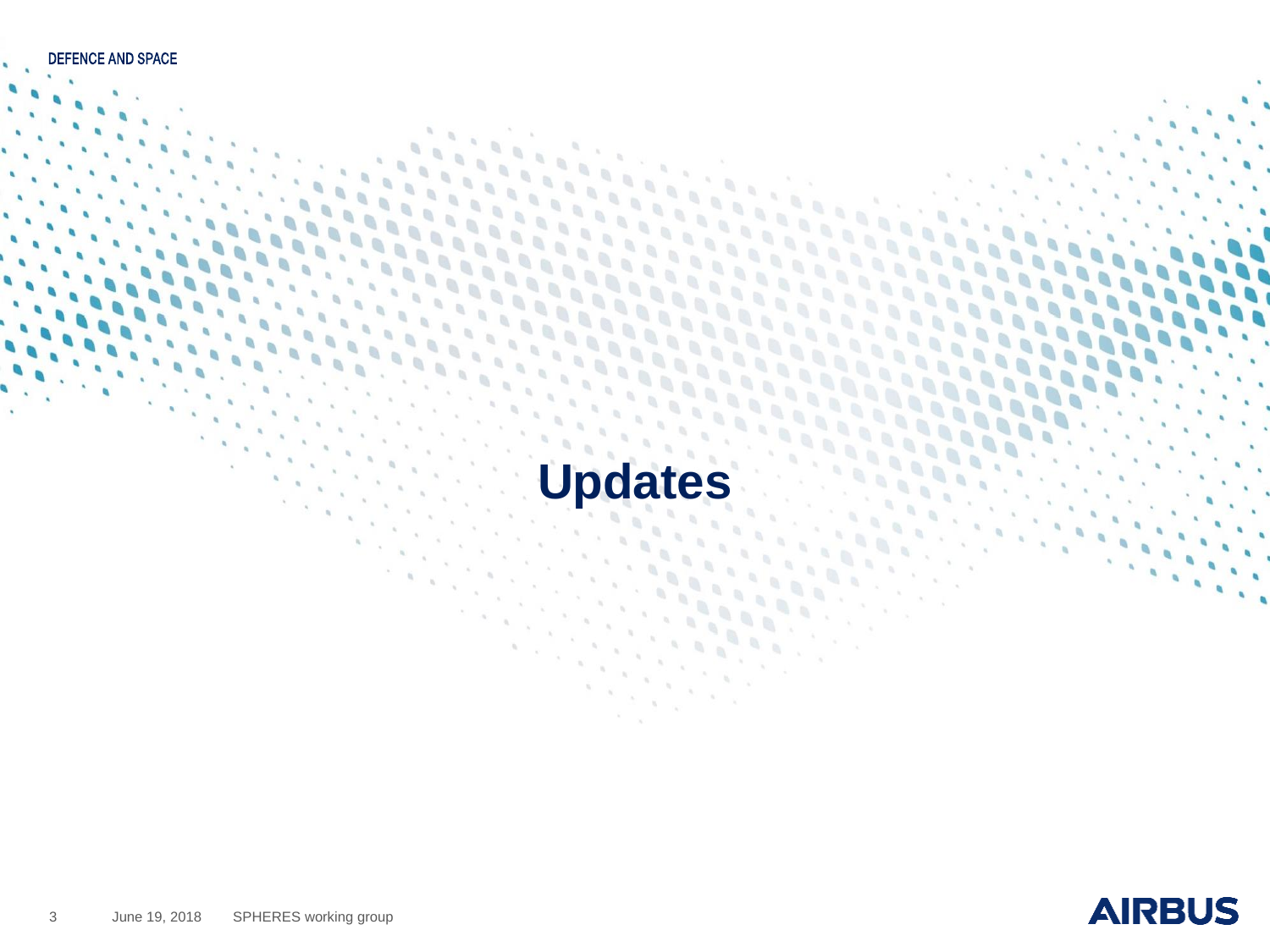

# Updates
3
June 19, 2018
SPHERES working group